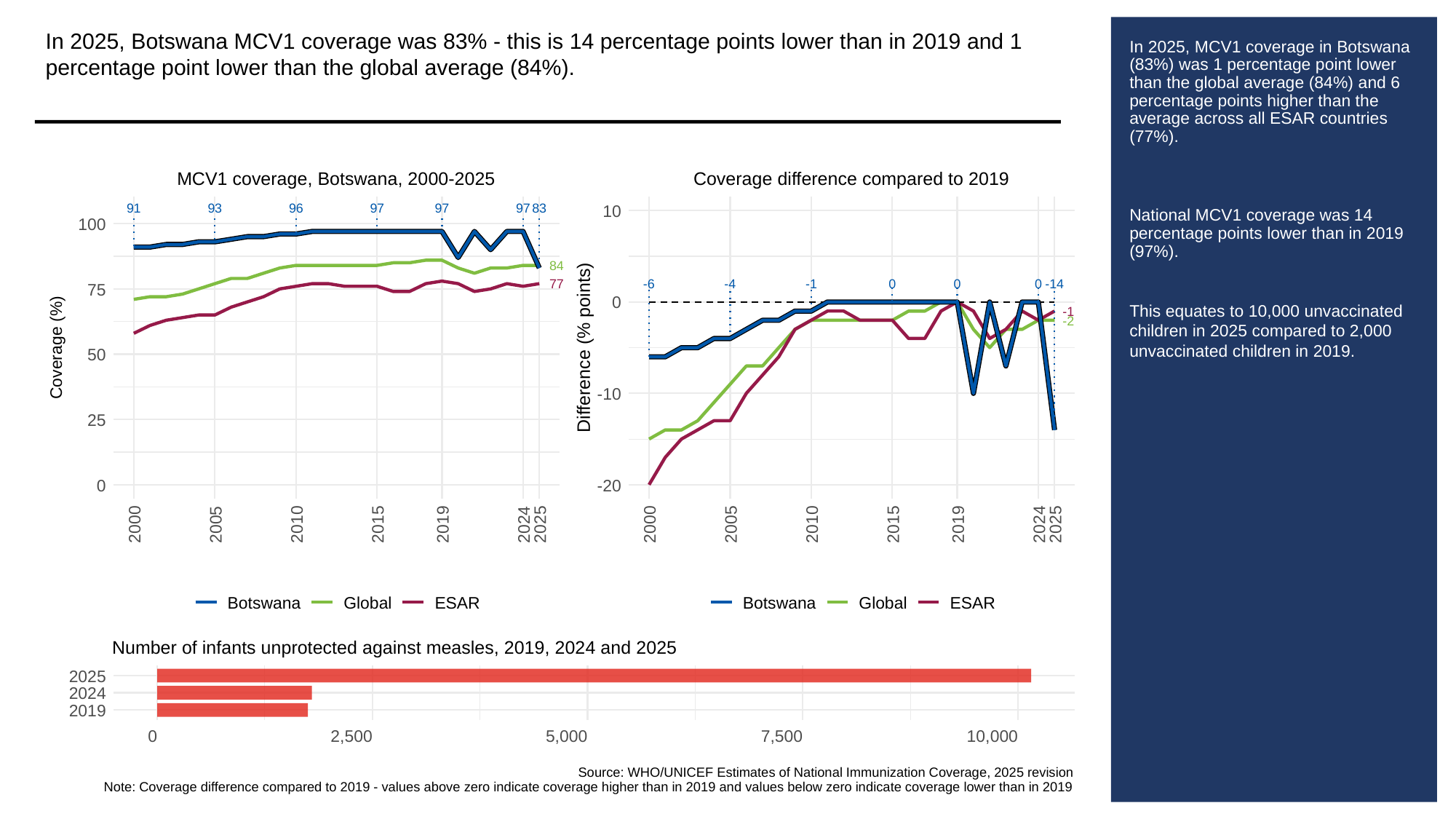

In 2025, Botswana MCV1 coverage was 83% - this is 14 percentage points lower than in 2019 and 1 percentage point lower than the global average (84%).
# In 2025, MCV1 coverage in Botswana (83%) was 1 percentage point lower than the global average (84%) and 6 percentage points higher than the average across all ESAR countries (77%).

National MCV1 coverage was 14 percentage points lower than in 2019 (97%).

This equates to 10,000 unvaccinated children in 2025 compared to 2,000 unvaccinated children in 2019.

MCV1 coverage, Botswana, 2000-2025
Coverage difference compared to 2019

91
93
96
97
97
97
83
10

100

84
77
-6
-4
-1
0
0
0
-14

75

0

-1
-2

Difference (% points)
Coverage (%)

50

-10

25

0
-20

2000
2005
2010
2015
2019
2024
2025
2000
2005
2010
2015
2019
2024
2025
Botswana
Global
ESAR
Botswana
Global
ESAR

Number of infants unprotected against measles, 2019, 2024 and 2025

2025

2024

2019

0
2,500
5,000
7,500
10,000
Source: WHO/UNICEF Estimates of National Immunization Coverage, 2025 revision
Note: Coverage difference compared to 2019 - values above zero indicate coverage higher than in 2019 and values below zero indicate coverage lower than in 2019